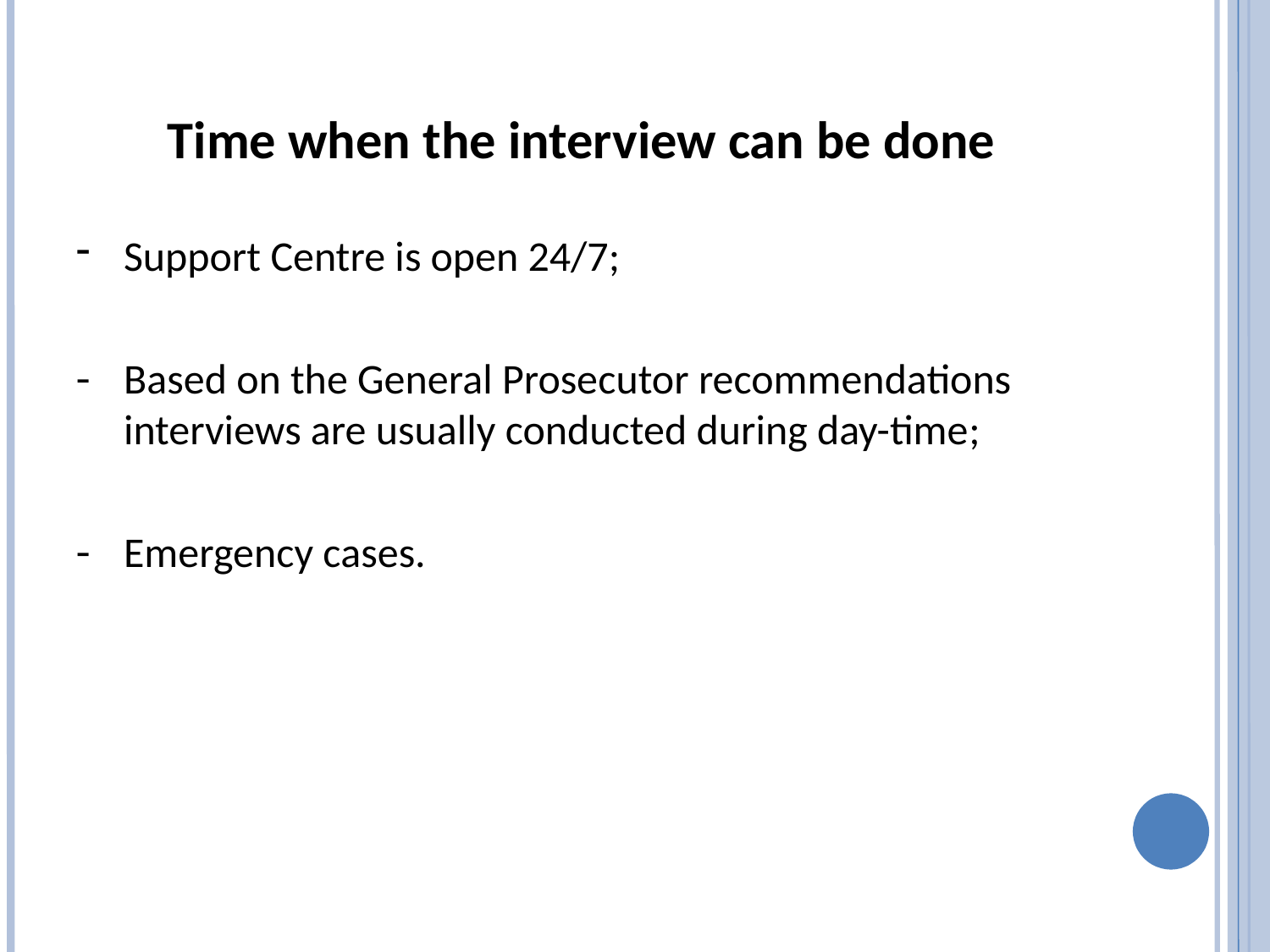

# Time when the interview can be done
Support Centre is open 24/7;

Based on the General Prosecutor recommendations interviews are usually conducted during day-time;

Emergency cases.